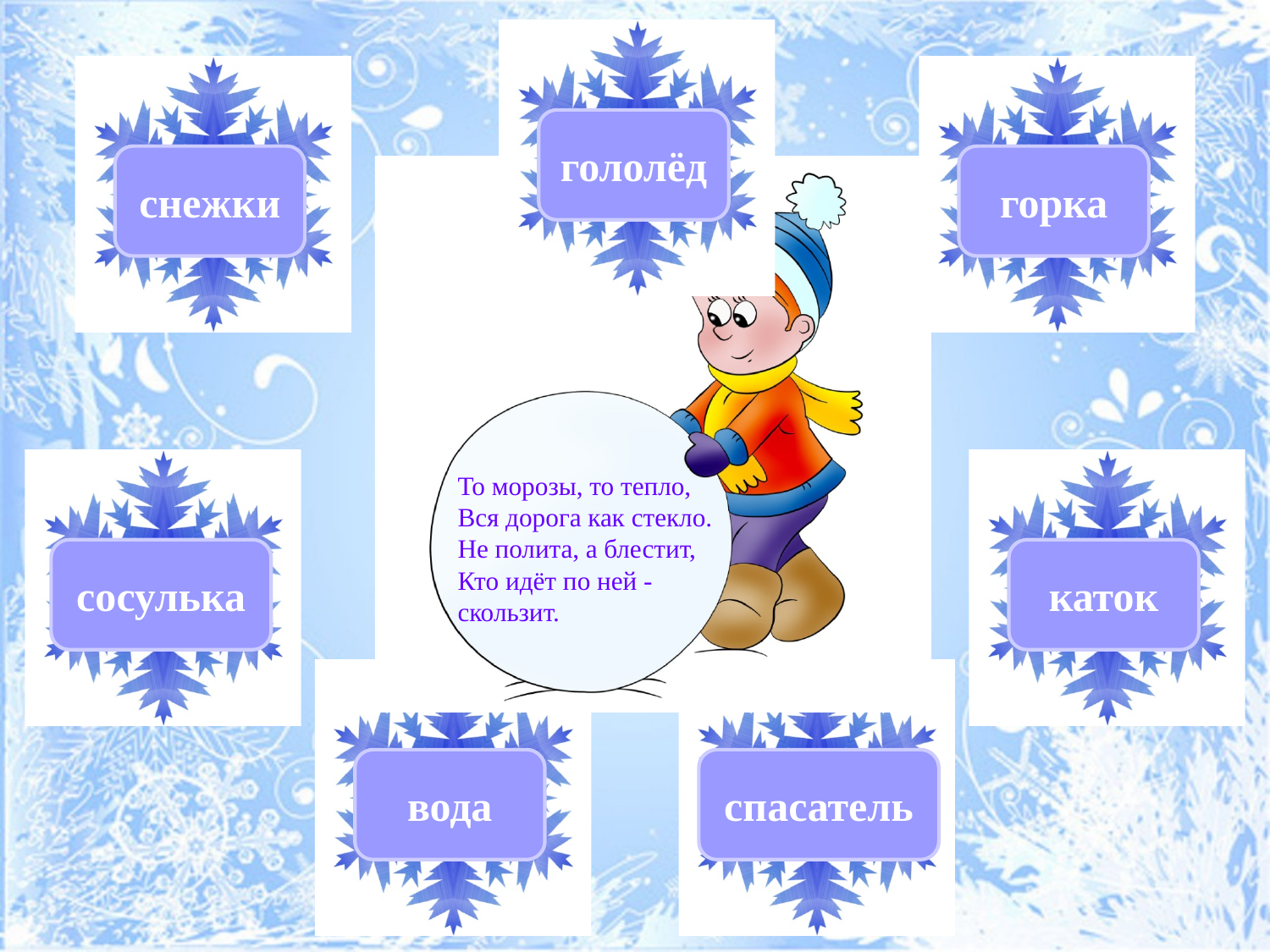

гололёд

снежки

горка

То морозы, то тепло,
Вся дорога как стекло.
Не полита, а блестит,
Кто идёт по ней - скользит.

сосулька

каток

вода

спасатель